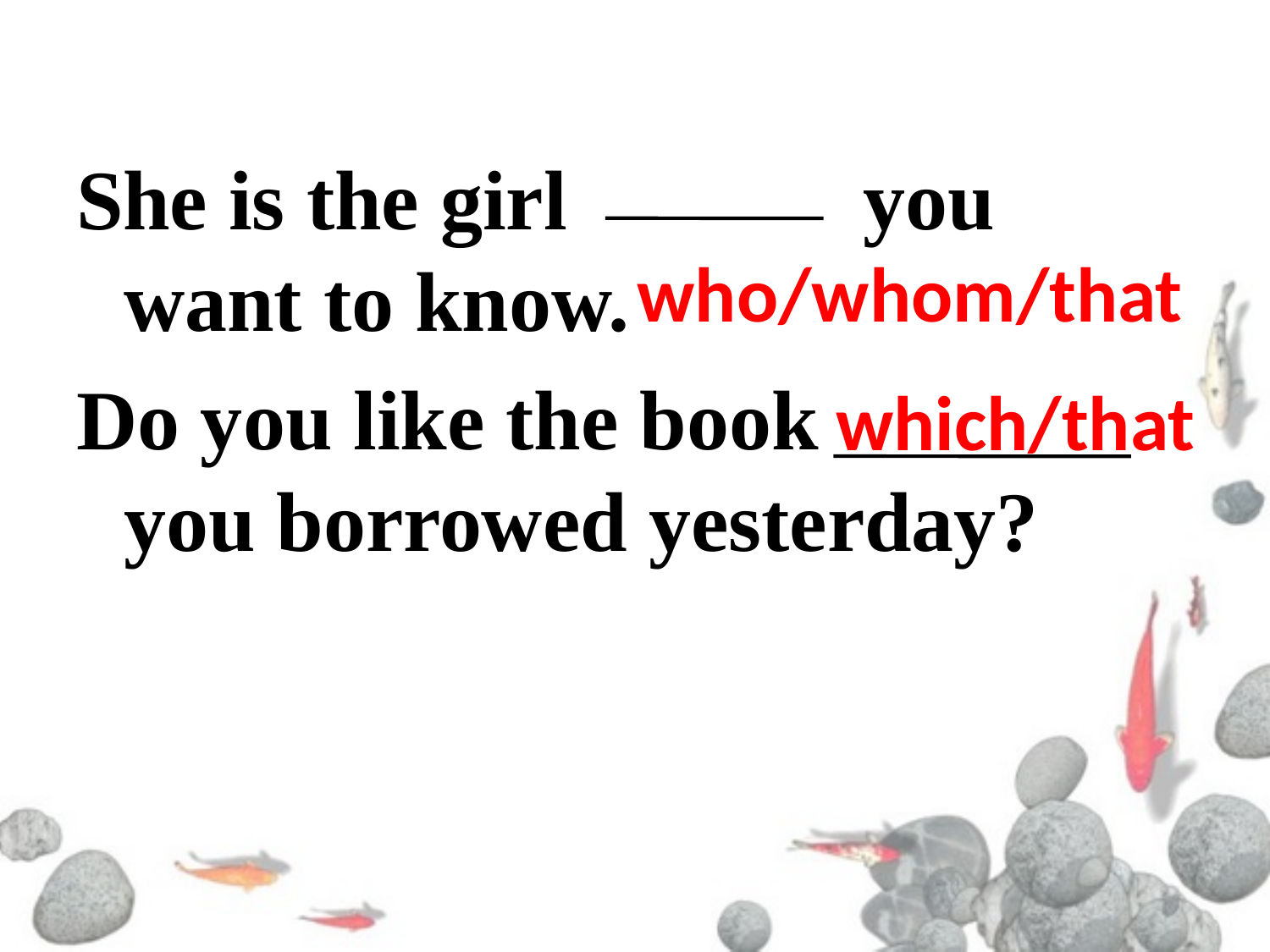

She is the girl              you want to know.
Do you like the book            you borrowed yesterday?
who/whom/that
which/that